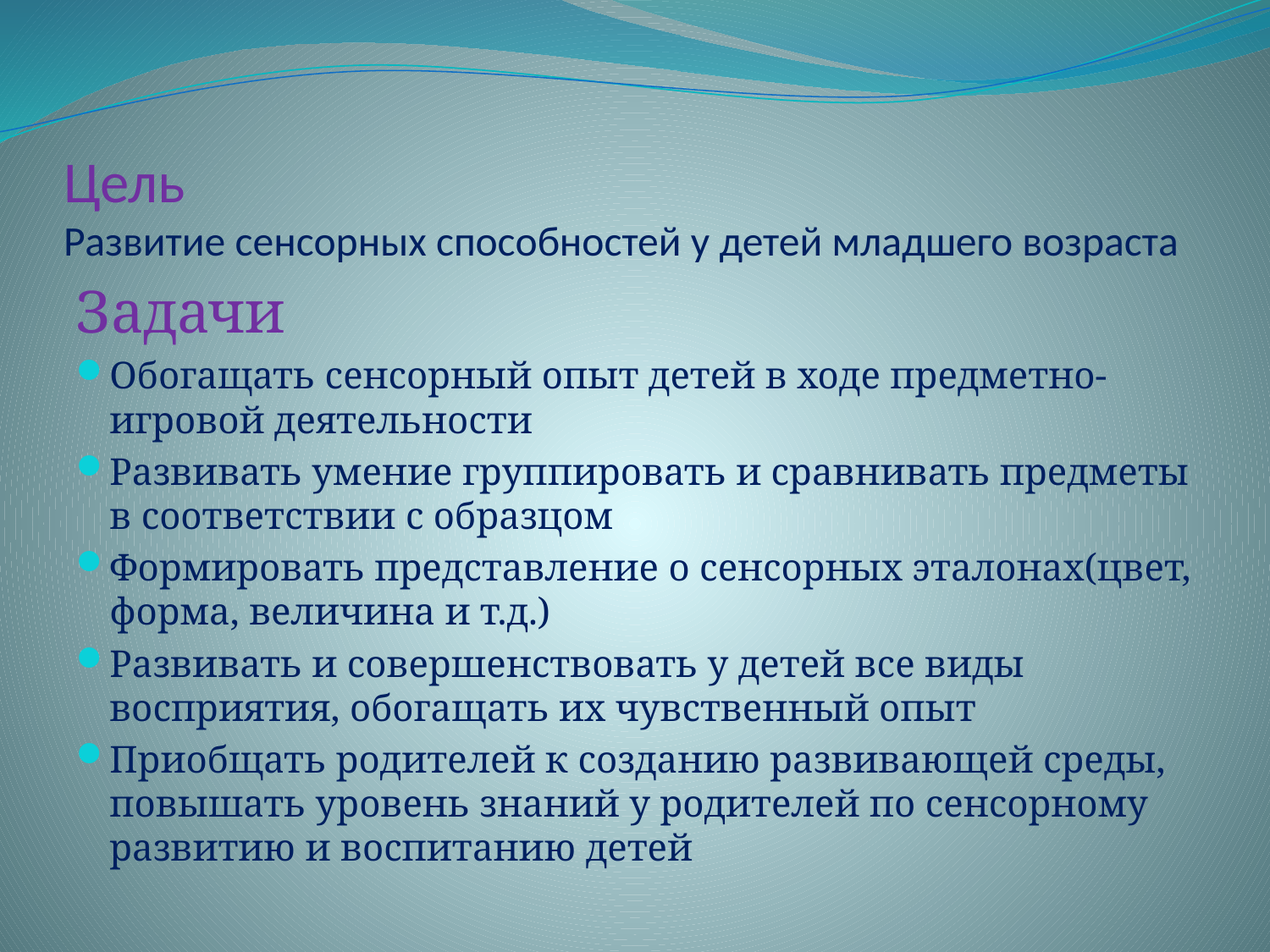

# Цель Развитие сенсорных способностей у детей младшего возраста
Задачи
Обогащать сенсорный опыт детей в ходе предметно-игровой деятельности
Развивать умение группировать и сравнивать предметы в соответствии с образцом
Формировать представление о сенсорных эталонах(цвет, форма, величина и т.д.)
Развивать и совершенствовать у детей все виды восприятия, обогащать их чувственный опыт
Приобщать родителей к созданию развивающей среды, повышать уровень знаний у родителей по сенсорному развитию и воспитанию детей